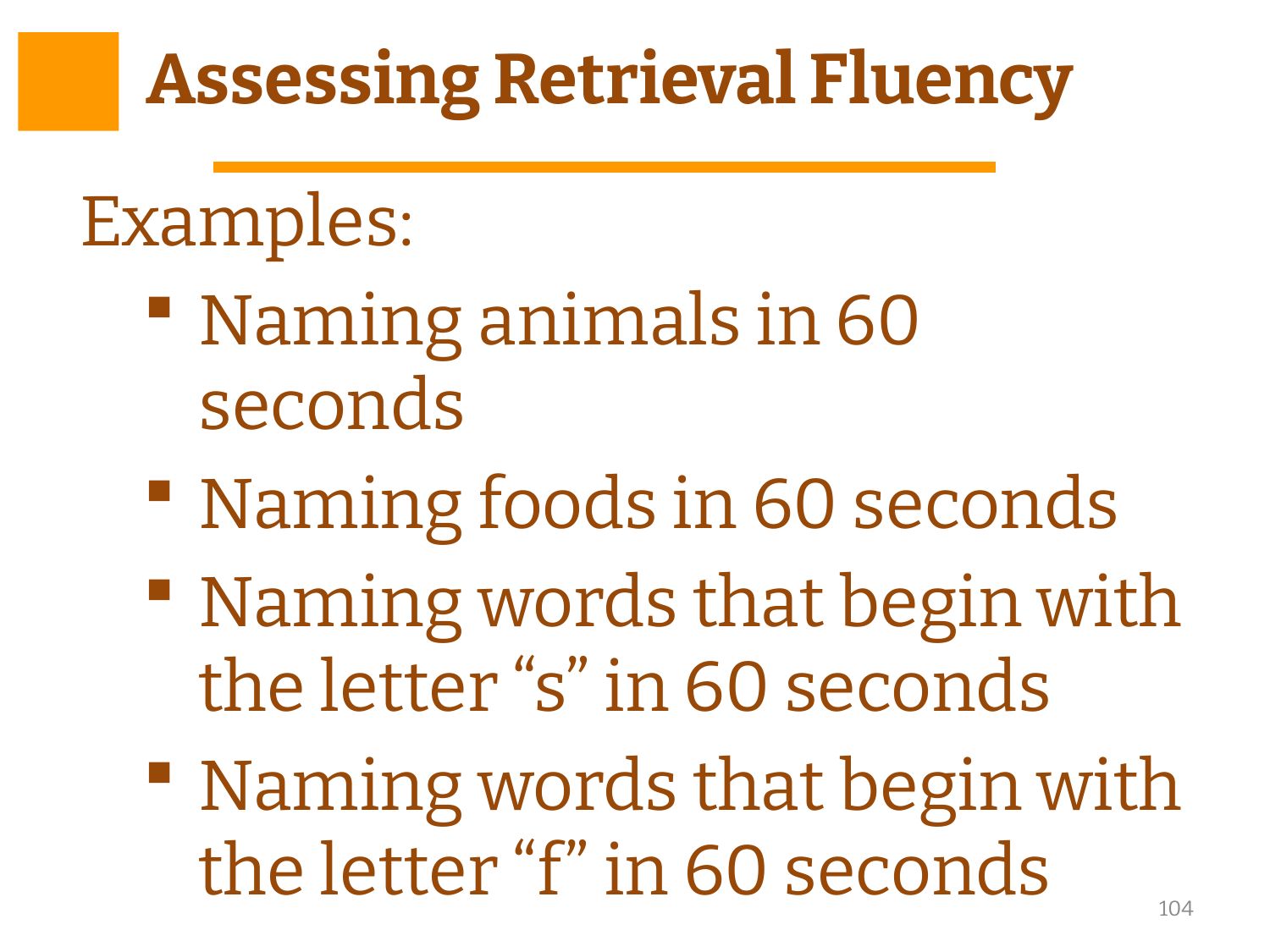

# Assessing Retrieval Fluency
Examples:
Naming animals in 60 seconds
Naming foods in 60 seconds
Naming words that begin with the letter “s” in 60 seconds
Naming words that begin with the letter “f” in 60 seconds
104